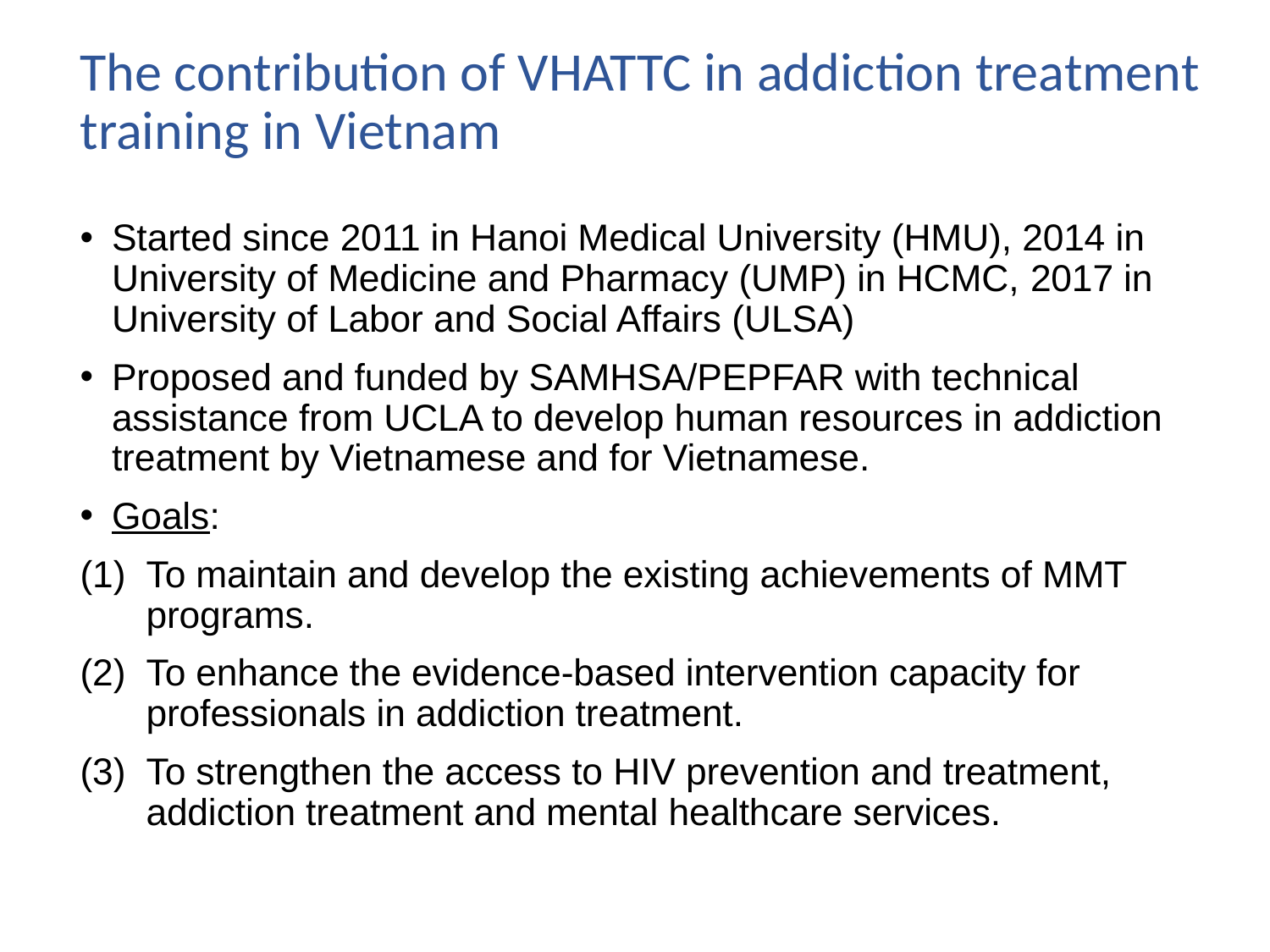

# The contribution of VHATTC in addiction treatment training in Vietnam
Started since 2011 in Hanoi Medical University (HMU), 2014 in University of Medicine and Pharmacy (UMP) in HCMC, 2017 in University of Labor and Social Affairs (ULSA)
Proposed and funded by SAMHSA/PEPFAR with technical assistance from UCLA to develop human resources in addiction treatment by Vietnamese and for Vietnamese.
Goals:
To maintain and develop the existing achievements of MMT programs.
To enhance the evidence-based intervention capacity for professionals in addiction treatment.
To strengthen the access to HIV prevention and treatment, addiction treatment and mental healthcare services.